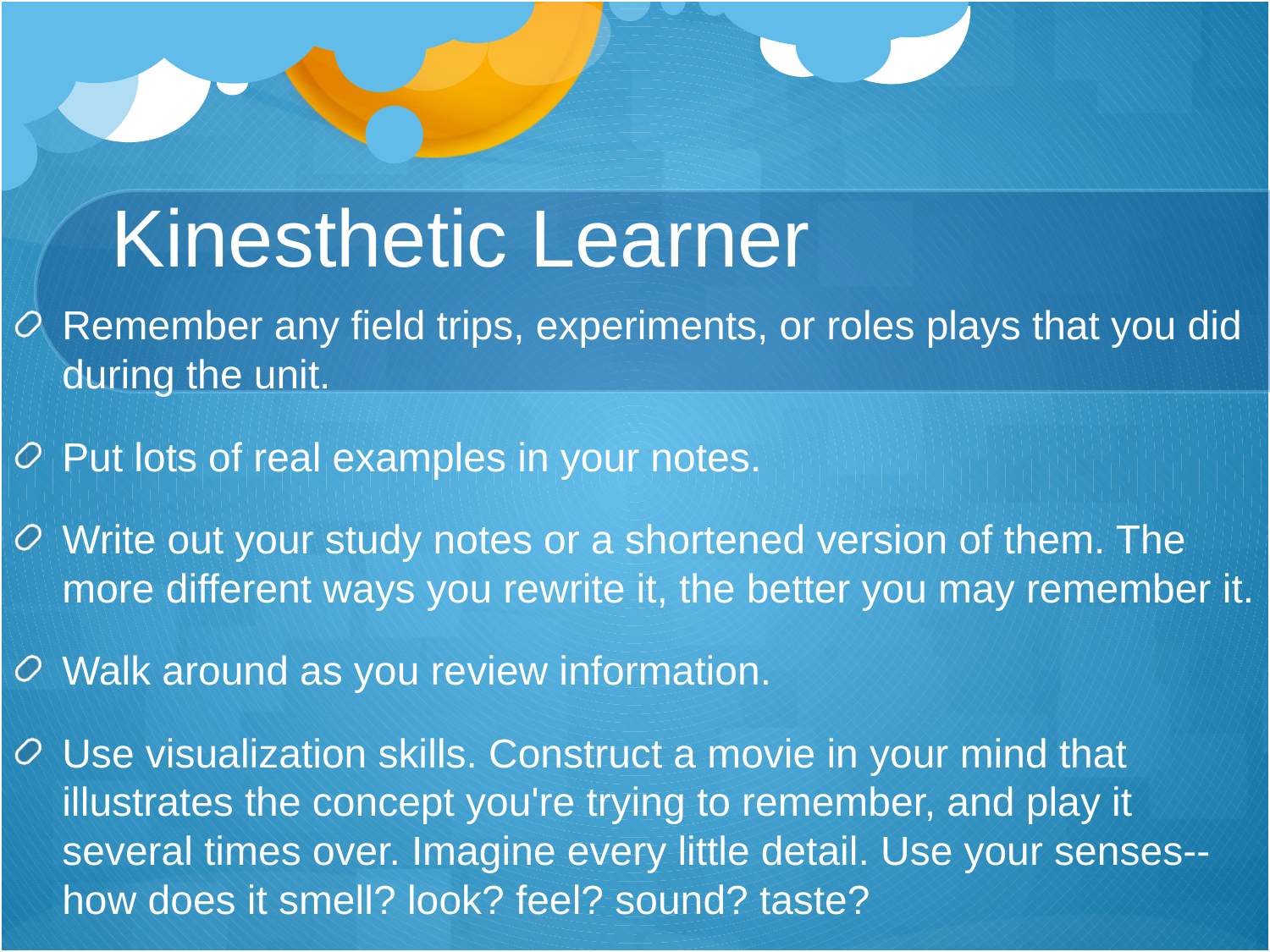

# Kinesthetic Learner
Remember any field trips, experiments, or roles plays that you did during the unit.
Put lots of real examples in your notes.
Write out your study notes or a shortened version of them. The more different ways you rewrite it, the better you may remember it.
Walk around as you review information.
Use visualization skills. Construct a movie in your mind that illustrates the concept you're trying to remember, and play it several times over. Imagine every little detail. Use your senses--how does it smell? look? feel? sound? taste?